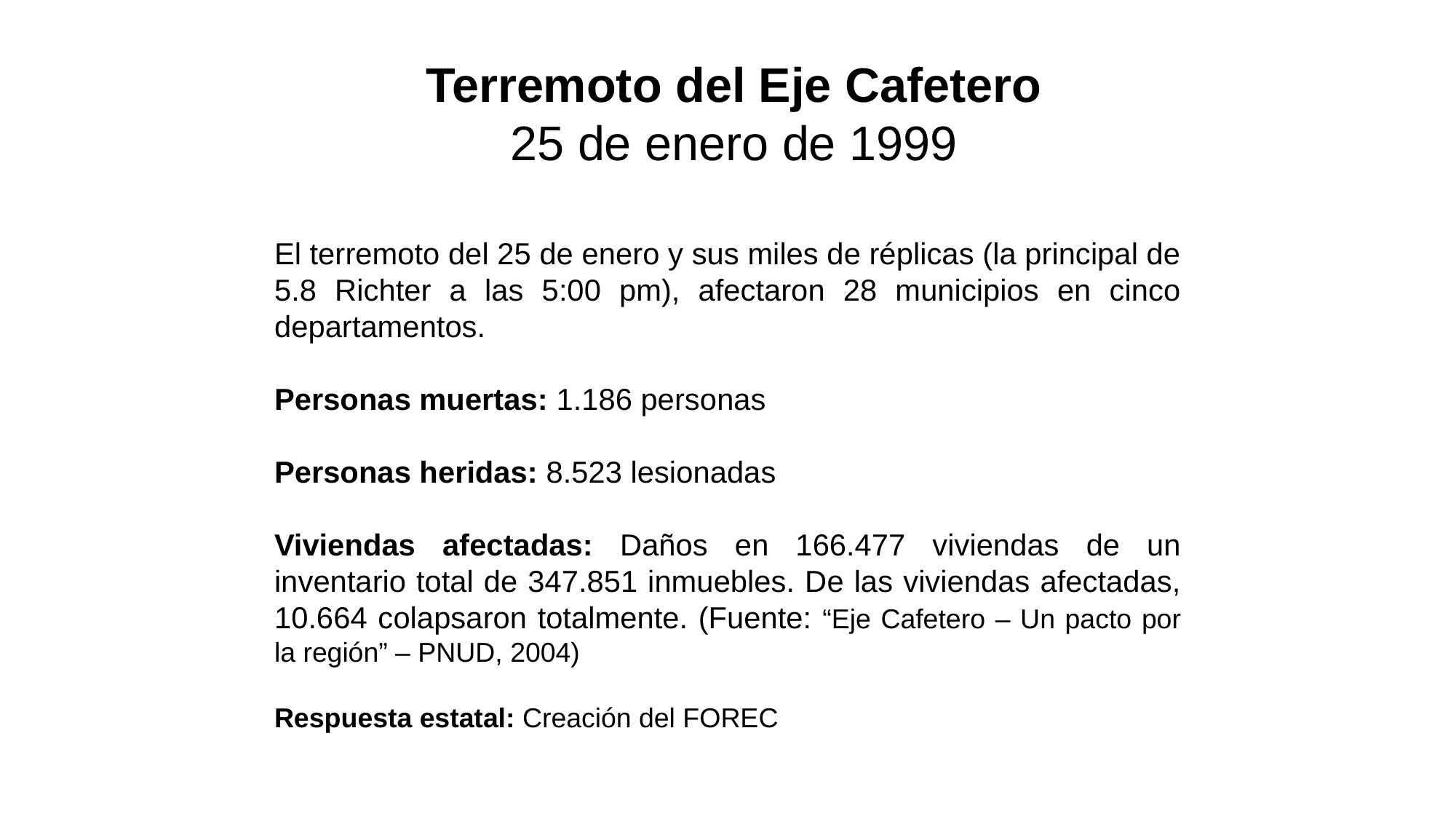

Terremoto del Eje Cafetero
25 de enero de 1999

El terremoto del 25 de enero y sus miles de réplicas (la principal de 5.8 Richter a las 5:00 pm), afectaron 28 municipios en cinco departamentos.

Personas muertas: 1.186 personas

Personas heridas: 8.523 lesionadas

Viviendas afectadas: Daños en 166.477 viviendas de un inventario total de 347.851 inmuebles. De las viviendas afectadas, 10.664 colapsaron totalmente. (Fuente: “Eje Cafetero – Un pacto por la región” – PNUD, 2004)

Respuesta estatal: Creación del FOREC